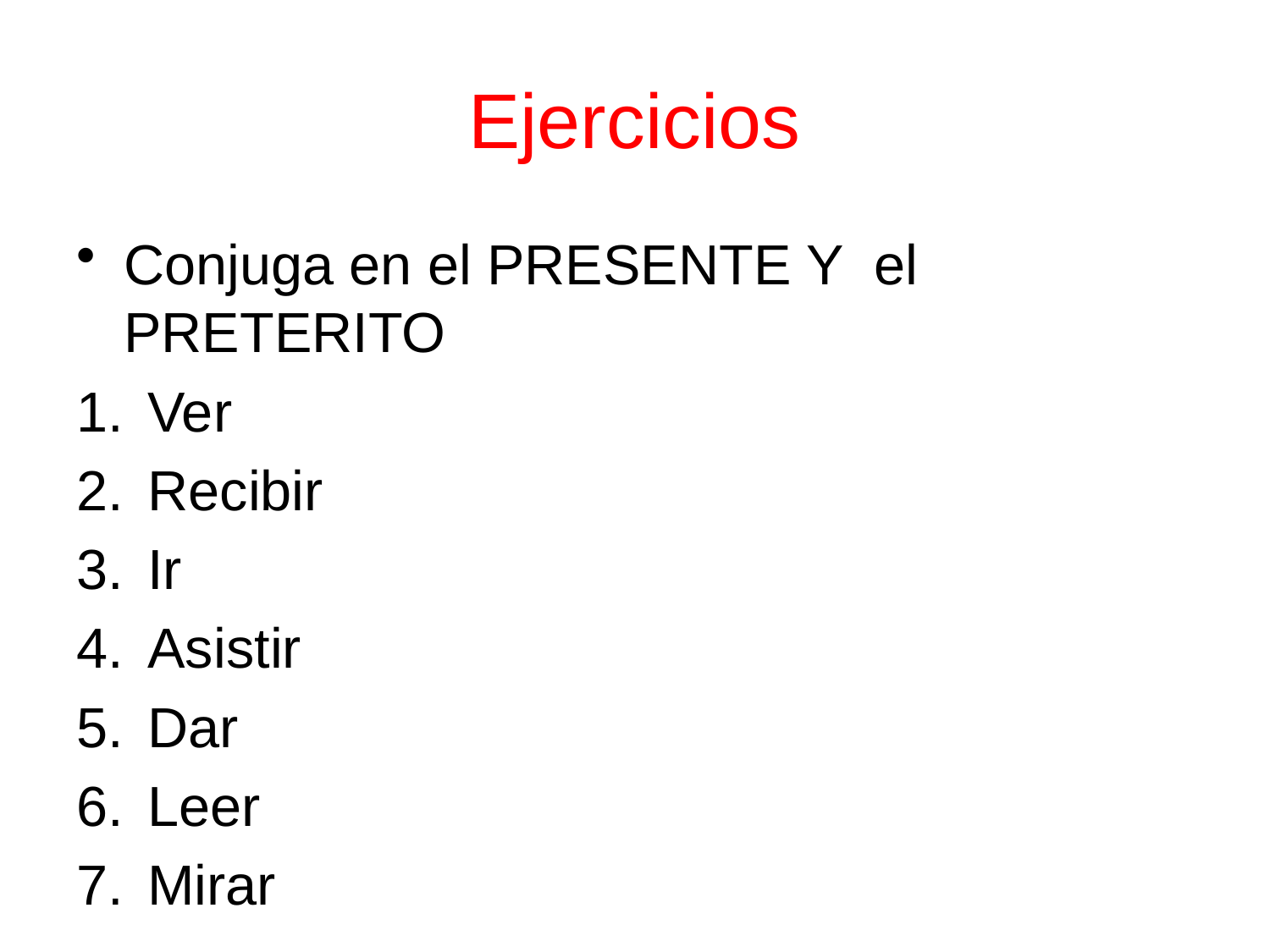

# Ejercicios
Conjuga en el PRESENTE Y  el PRETERITO
Ver
Recibir
Ir
Asistir
Dar
Leer
Mirar